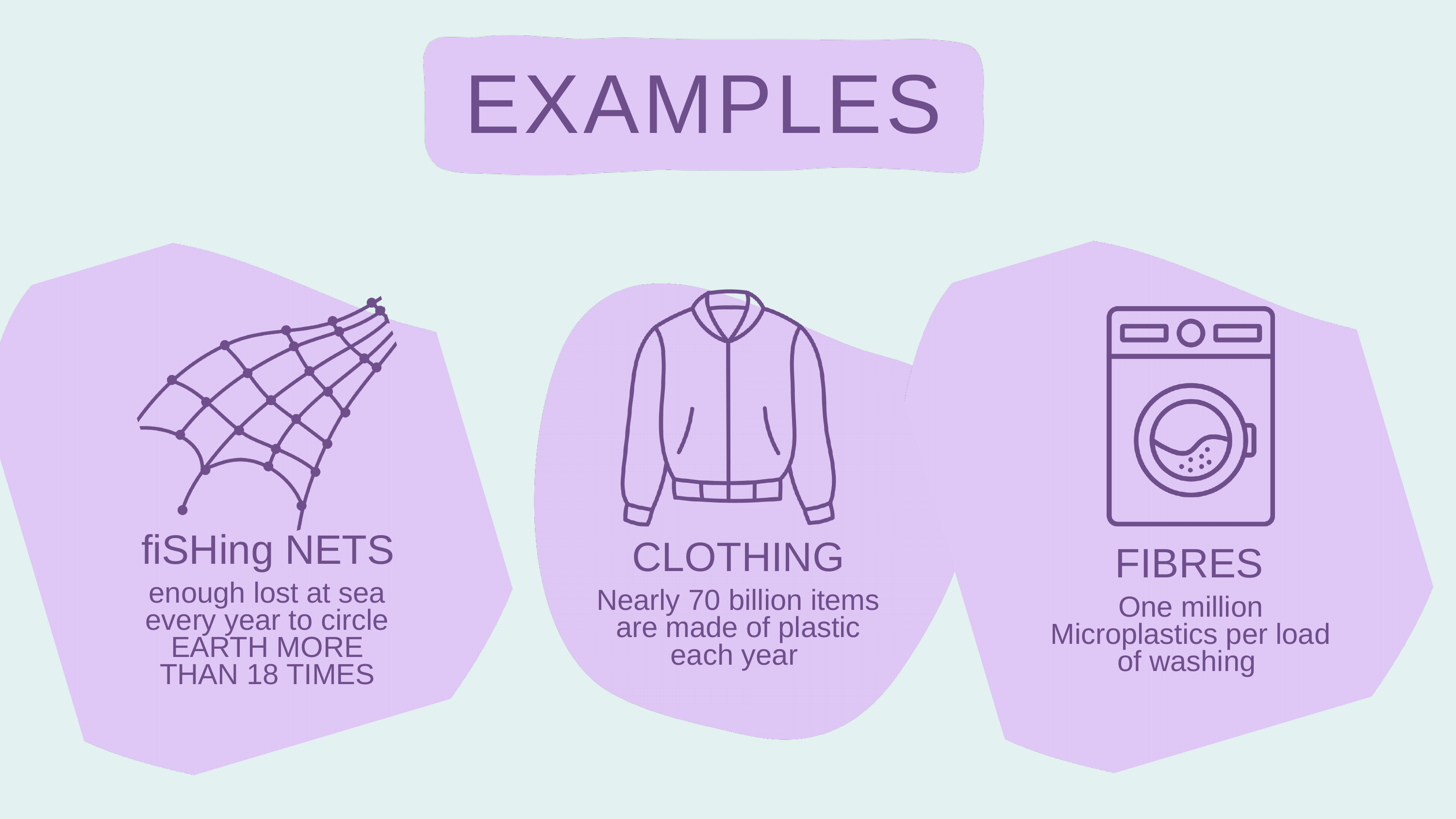

EXAMPLES

fiSHing NETS
CLOTHING
FIBRES
enough lost at sea every year to circle EARTH MORE THAN 18 TIMES
Nearly 70 billion items are made of plastic each year
One million Microplastics per load of washing